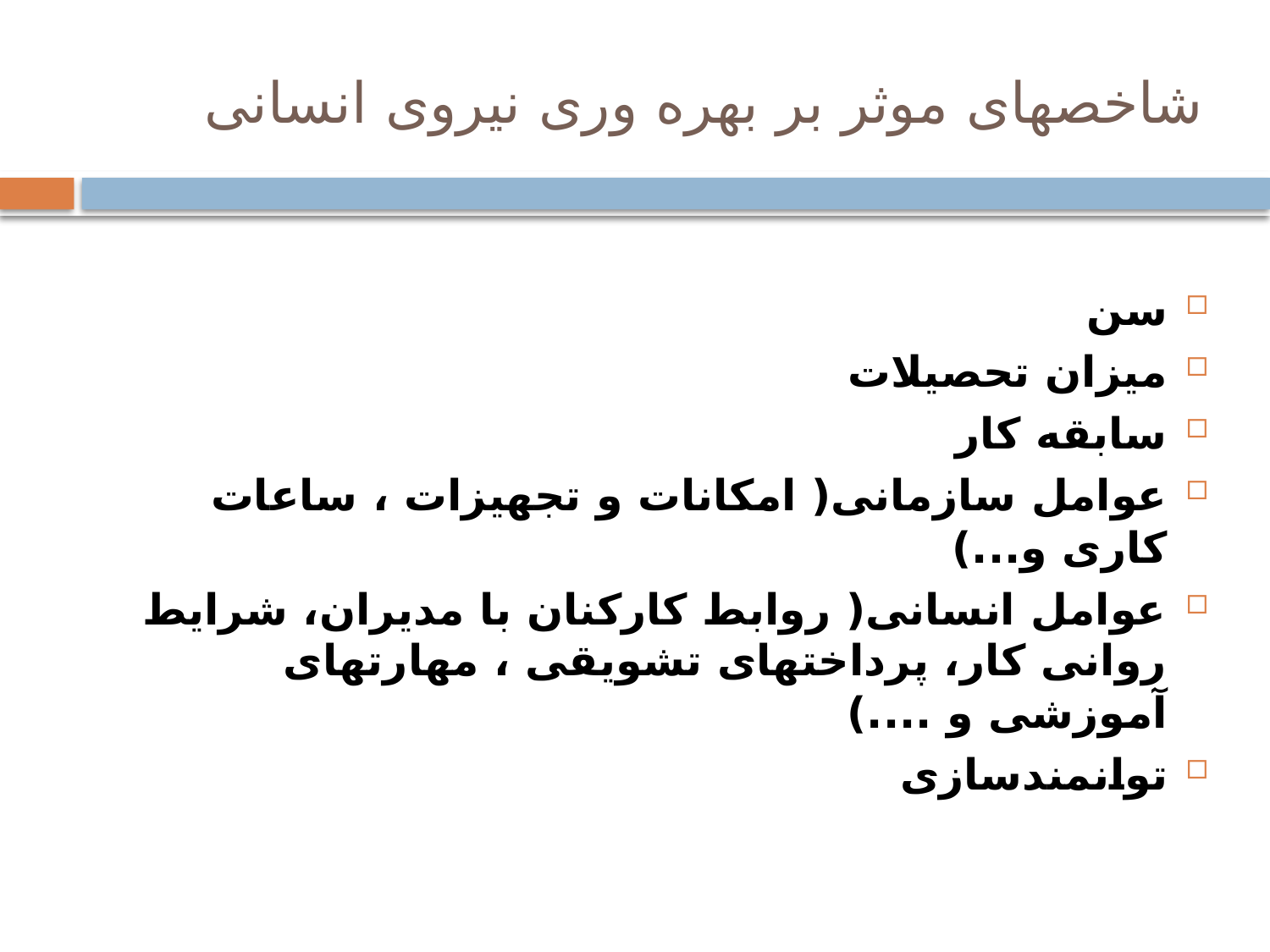

# شاخصهای موثر بر بهره وری نیروی انسانی
سن
میزان تحصیلات
سابقه کار
عوامل سازمانی( امکانات و تجهیزات ، ساعات کاری و...)
عوامل انسانی( روابط کارکنان با مدیران، شرایط روانی کار، پرداختهای تشویقی ، مهارتهای آموزشی و ....)
توانمندسازی